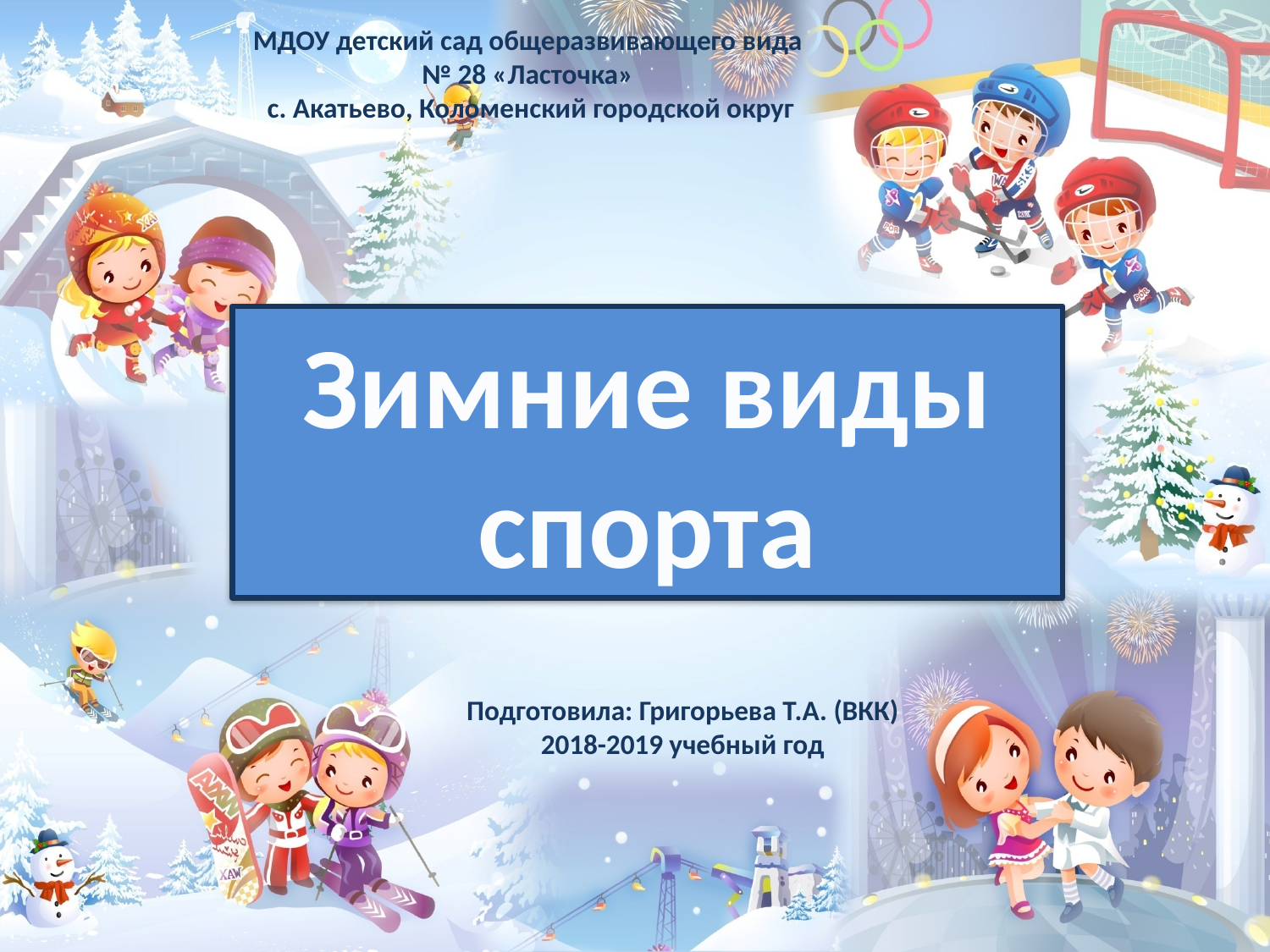

МДОУ детский сад общеразвивающего вида
№ 28 «Ласточка»
с. Акатьево, Коломенский городской округ
Зимние виды спорта
Подготовила: Григорьева Т.А. (ВКК)
2018-2019 учебный год